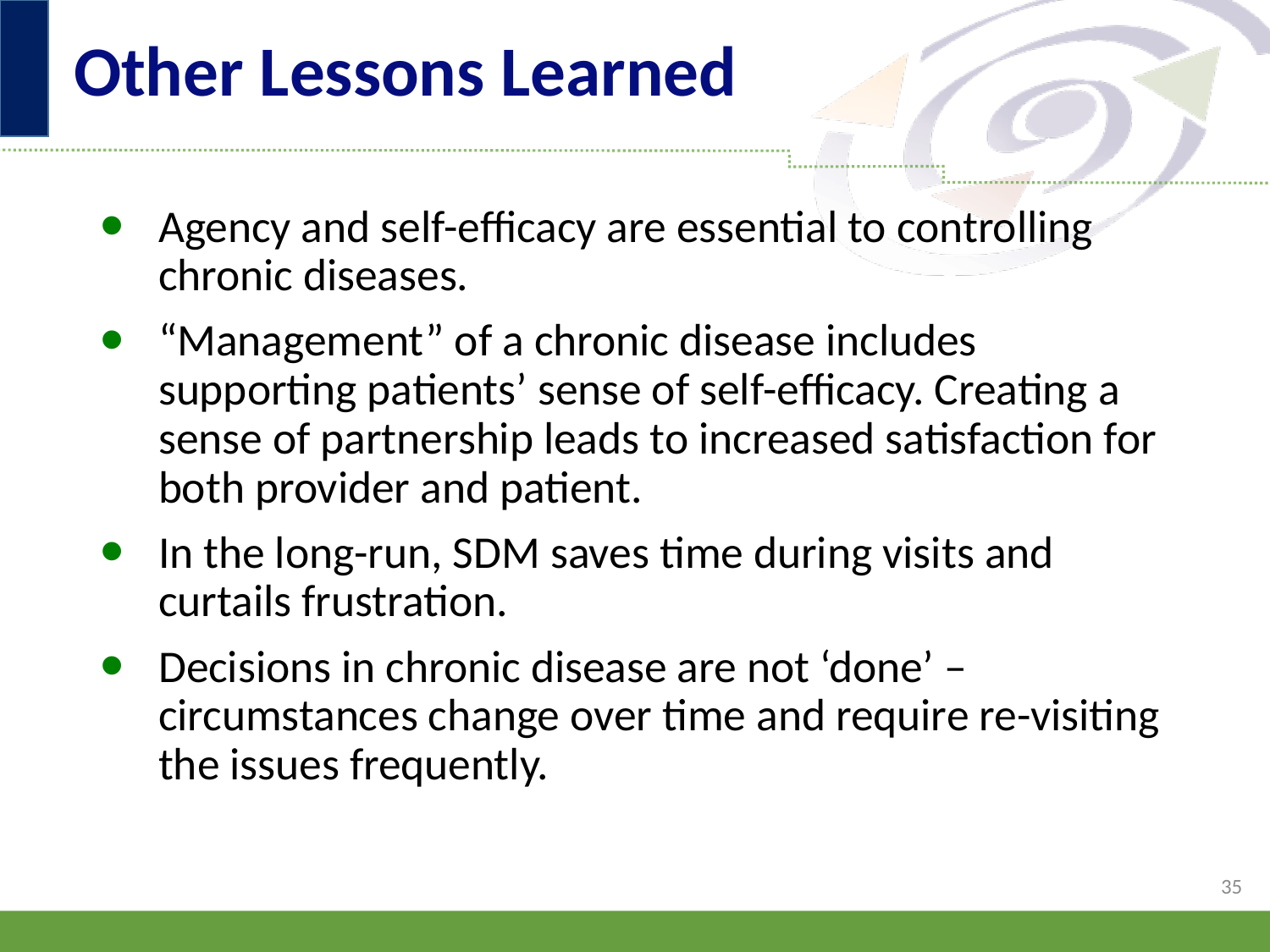

# Other Lessons Learned
Agency and self-efficacy are essential to controlling chronic diseases.
“Management” of a chronic disease includes supporting patients’ sense of self-efficacy. Creating a sense of partnership leads to increased satisfaction for both provider and patient.
In the long-run, SDM saves time during visits and curtails frustration.
Decisions in chronic disease are not ‘done’ – circumstances change over time and require re-visiting the issues frequently.
35